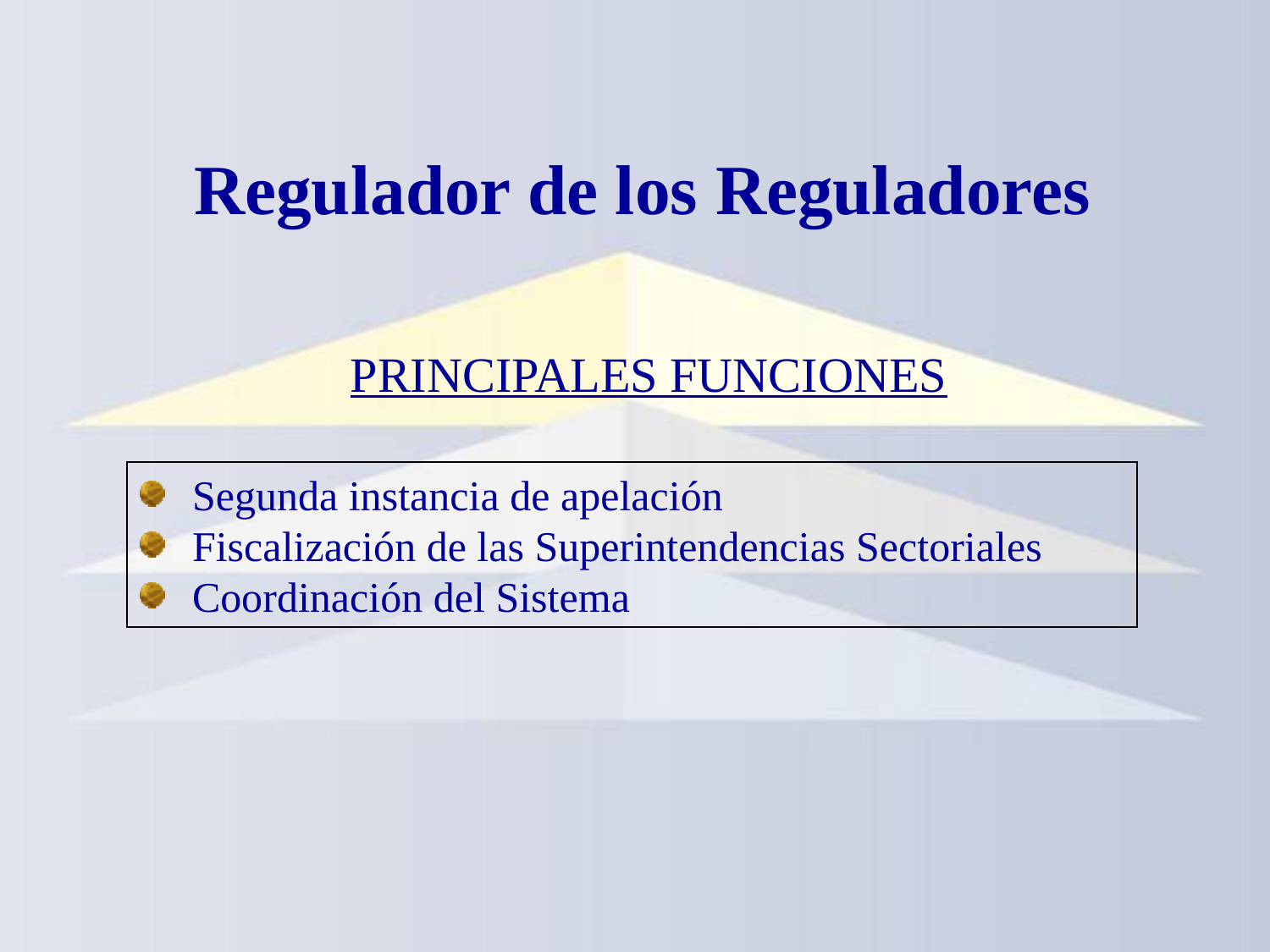

Regulador de los Reguladores
PRINCIPALES FUNCIONES
Segunda instancia de apelación
Fiscalización de las Superintendencias Sectoriales
Coordinación del Sistema